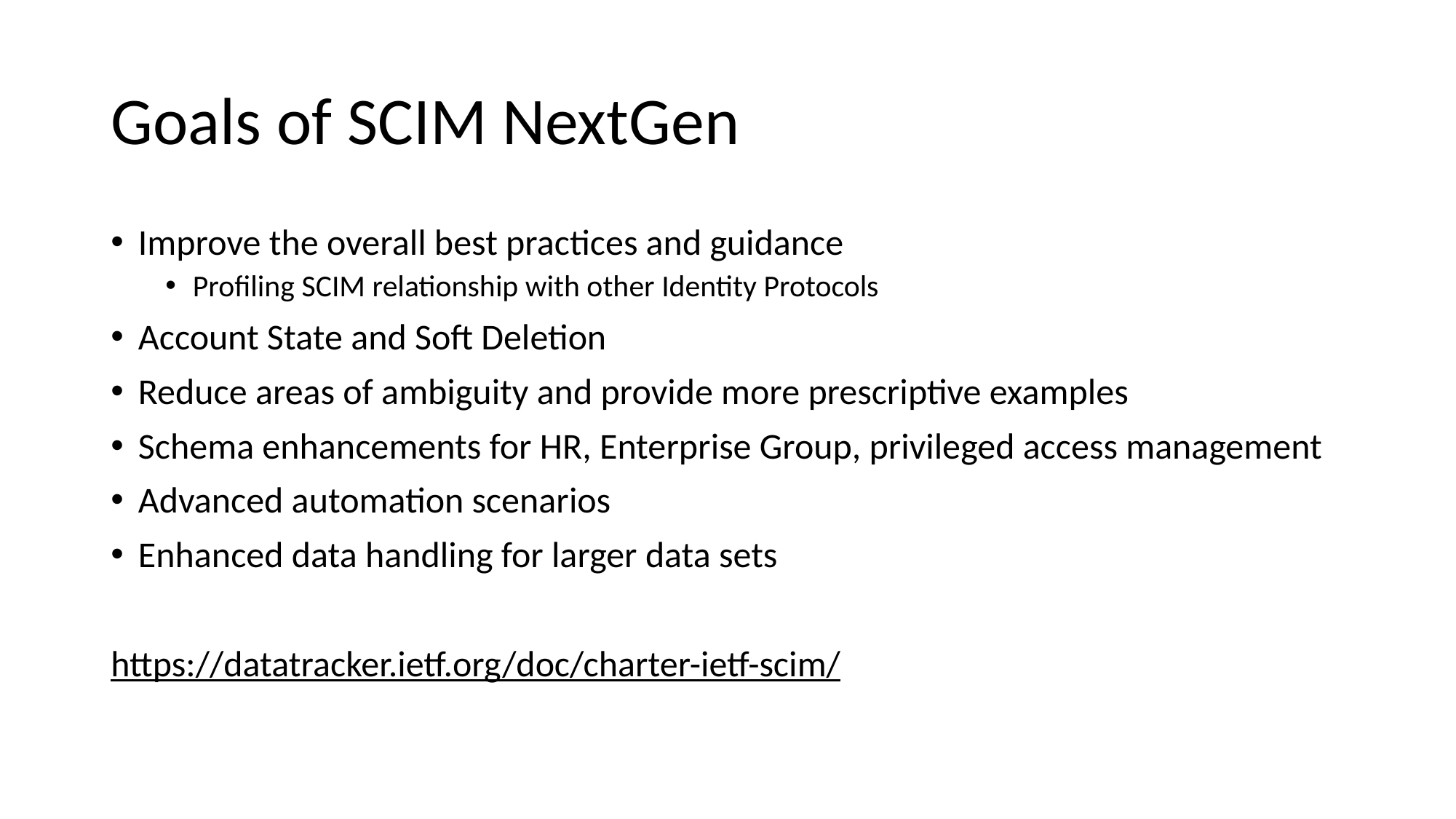

# Goals of SCIM NextGen
Improve the overall best practices and guidance
Profiling SCIM relationship with other Identity Protocols
Account State and Soft Deletion
Reduce areas of ambiguity and provide more prescriptive examples
Schema enhancements for HR, Enterprise Group, privileged access management
Advanced automation scenarios
Enhanced data handling for larger data sets

https://datatracker.ietf.org/doc/charter-ietf-scim/